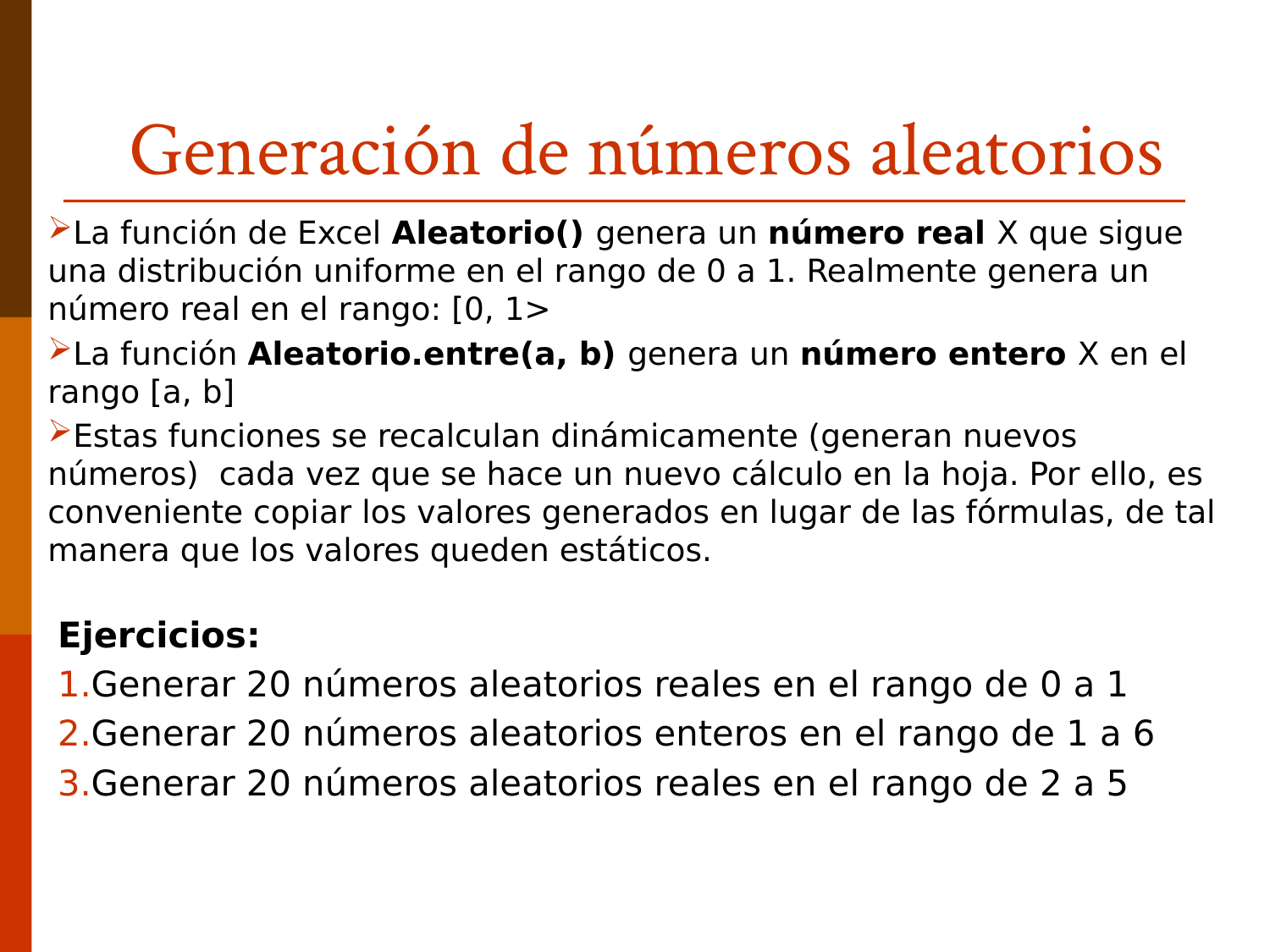

Generación de números aleatorios
La función de Excel Aleatorio() genera un número real X que sigue una distribución uniforme en el rango de 0 a 1. Realmente genera un número real en el rango: [0, 1>
La función Aleatorio.entre(a, b) genera un número entero X en el rango [a, b]
Estas funciones se recalculan dinámicamente (generan nuevos números)  cada vez que se hace un nuevo cálculo en la hoja. Por ello, es conveniente copiar los valores generados en lugar de las fórmulas, de tal manera que los valores queden estáticos.
Ejercicios:
Generar 20 números aleatorios reales en el rango de 0 a 1
Generar 20 números aleatorios enteros en el rango de 1 a 6
Generar 20 números aleatorios reales en el rango de 2 a 5